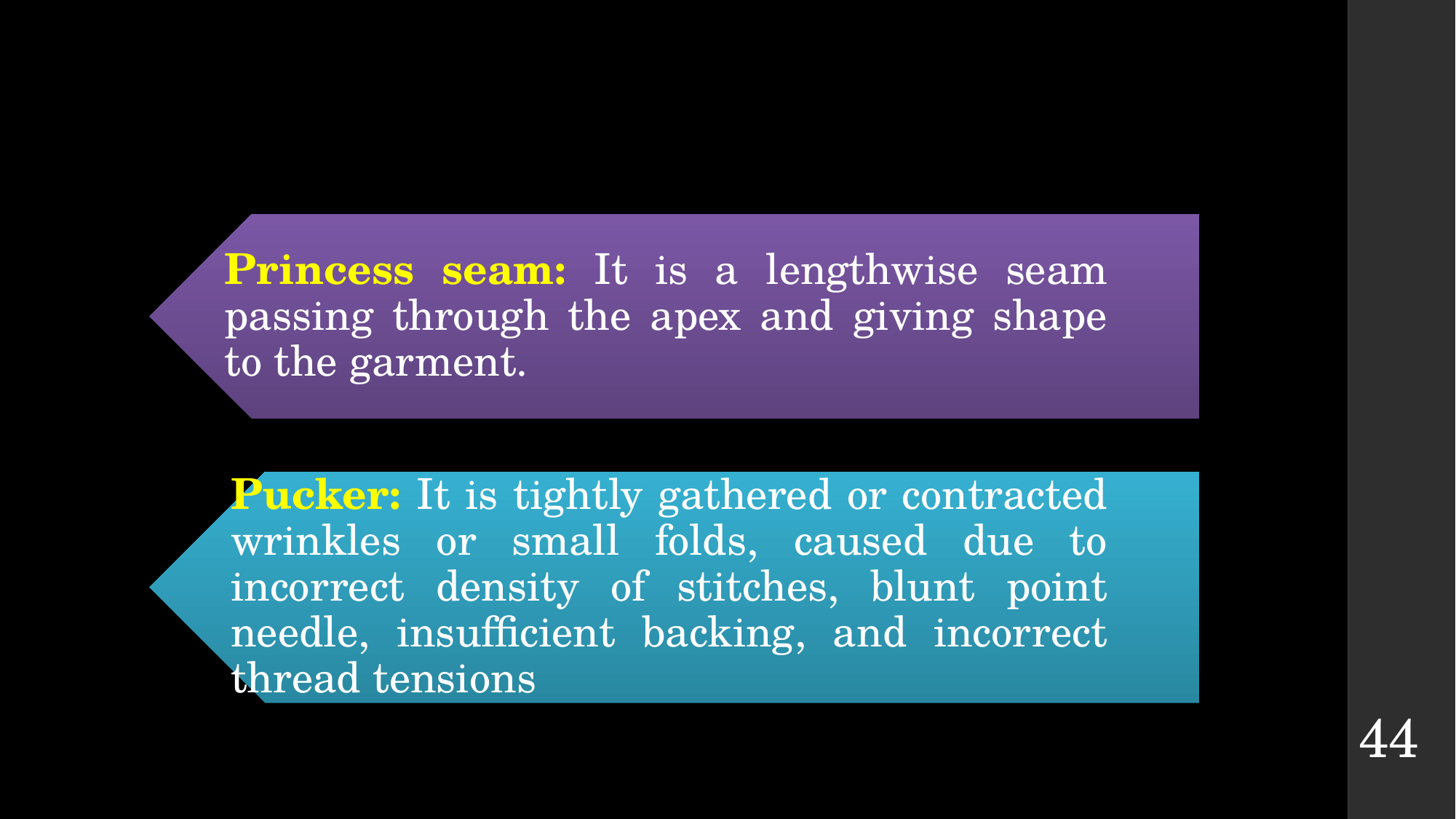

Princess seam: It is a lengthwise seam passing through the apex and giving shape to the garment.
Pucker: It is tightly gathered or contracted wrinkles or small folds, caused due to incorrect density of stitches, blunt point needle, insufficient backing, and incorrect thread tensions
44